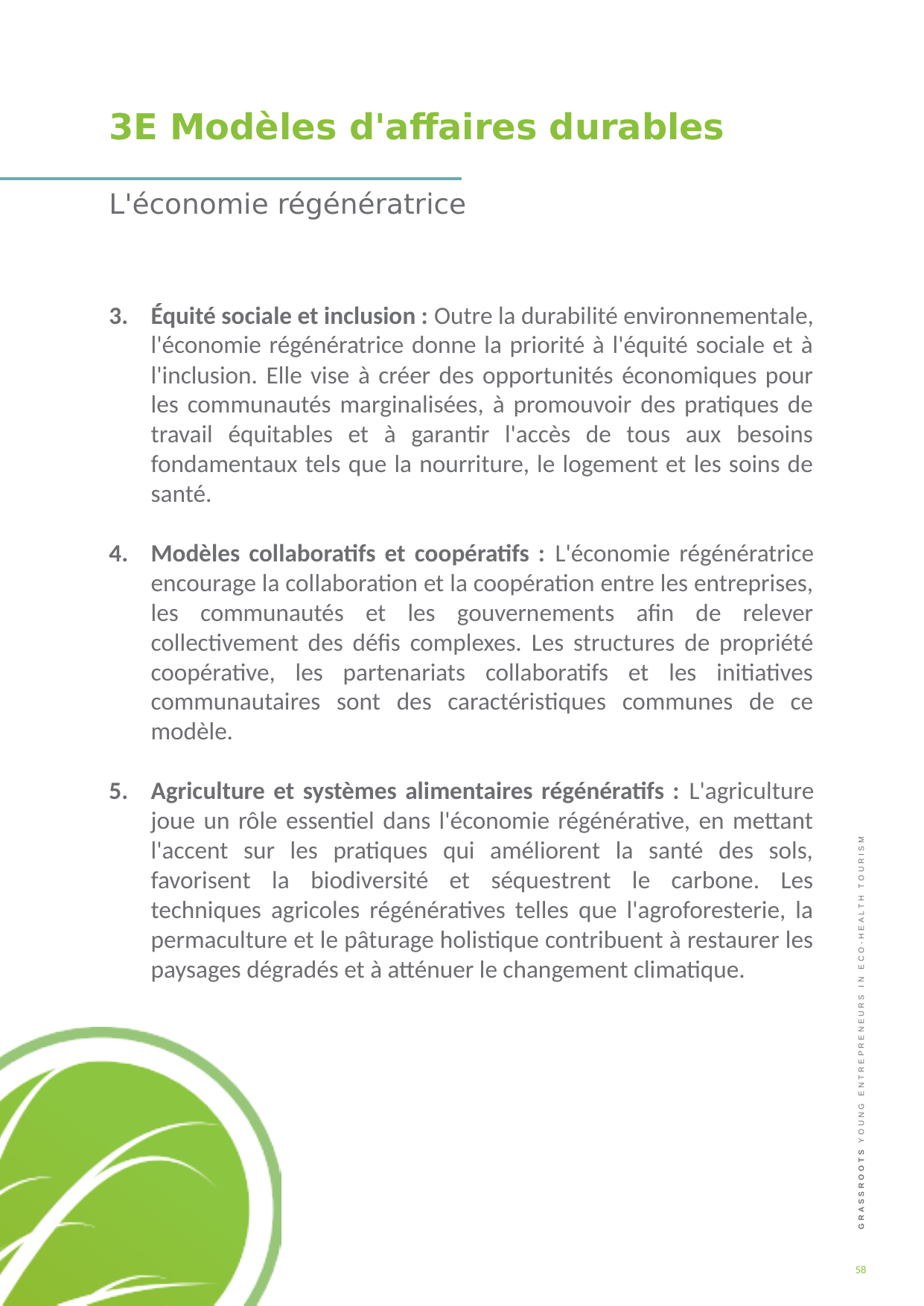

3E Modèles d'affaires durables
L'économie régénératrice
Équité sociale et inclusion : Outre la durabilité environnementale, l'économie régénératrice donne la priorité à l'équité sociale et à l'inclusion. Elle vise à créer des opportunités économiques pour les communautés marginalisées, à promouvoir des pratiques de travail équitables et à garantir l'accès de tous aux besoins fondamentaux tels que la nourriture, le logement et les soins de santé.

Modèles collaboratifs et coopératifs : L'économie régénératrice encourage la collaboration et la coopération entre les entreprises, les communautés et les gouvernements afin de relever collectivement des défis complexes. Les structures de propriété coopérative, les partenariats collaboratifs et les initiatives communautaires sont des caractéristiques communes de ce modèle.

Agriculture et systèmes alimentaires régénératifs : L'agriculture joue un rôle essentiel dans l'économie régénérative, en mettant l'accent sur les pratiques qui améliorent la santé des sols, favorisent la biodiversité et séquestrent le carbone. Les techniques agricoles régénératives telles que l'agroforesterie, la permaculture et le pâturage holistique contribuent à restaurer les paysages dégradés et à atténuer le changement climatique.

58